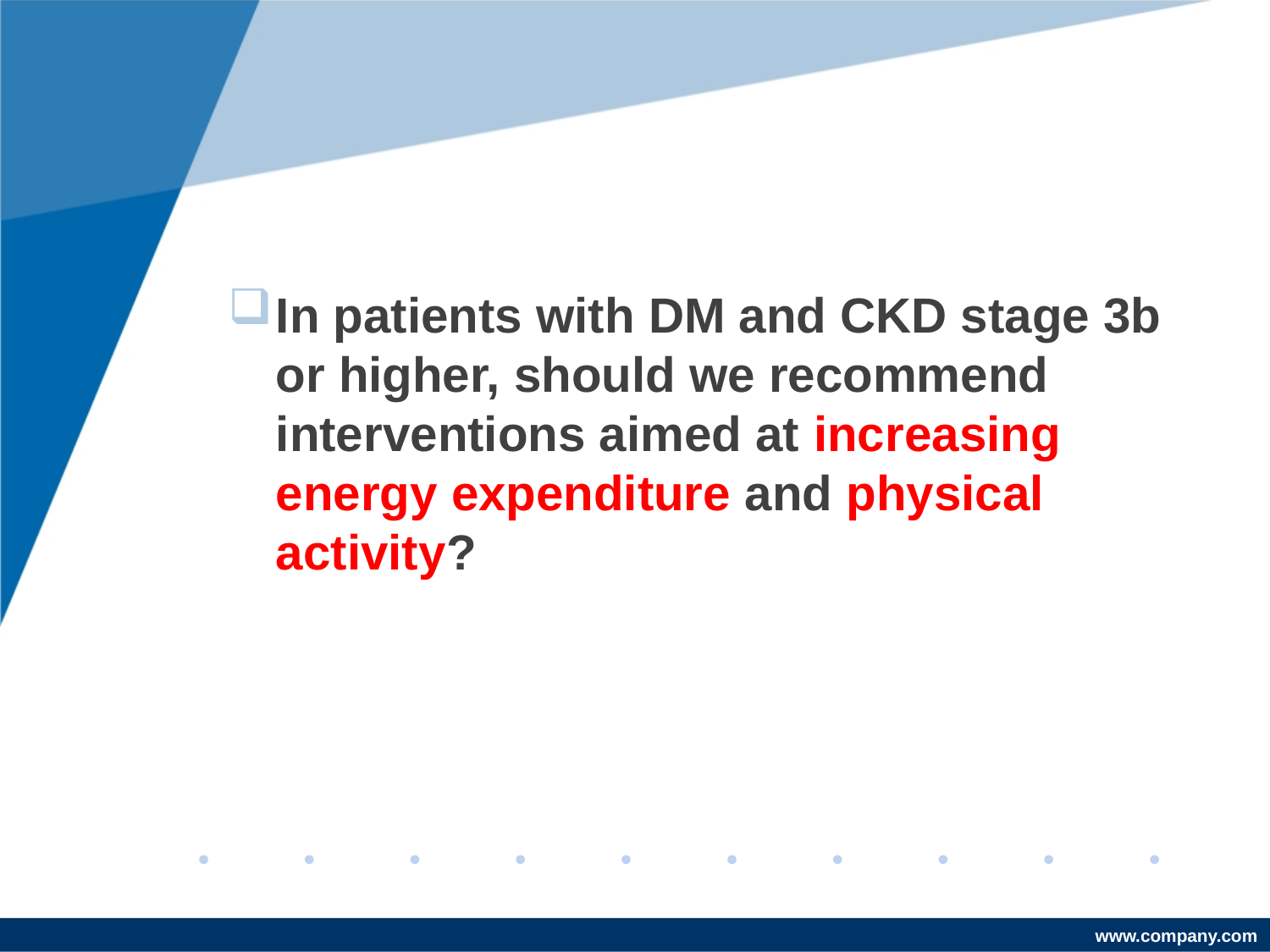

#
In patients with DM and CKD stage 3b or higher, should we recommend interventions aimed at increasing energy expenditure and physical activity?